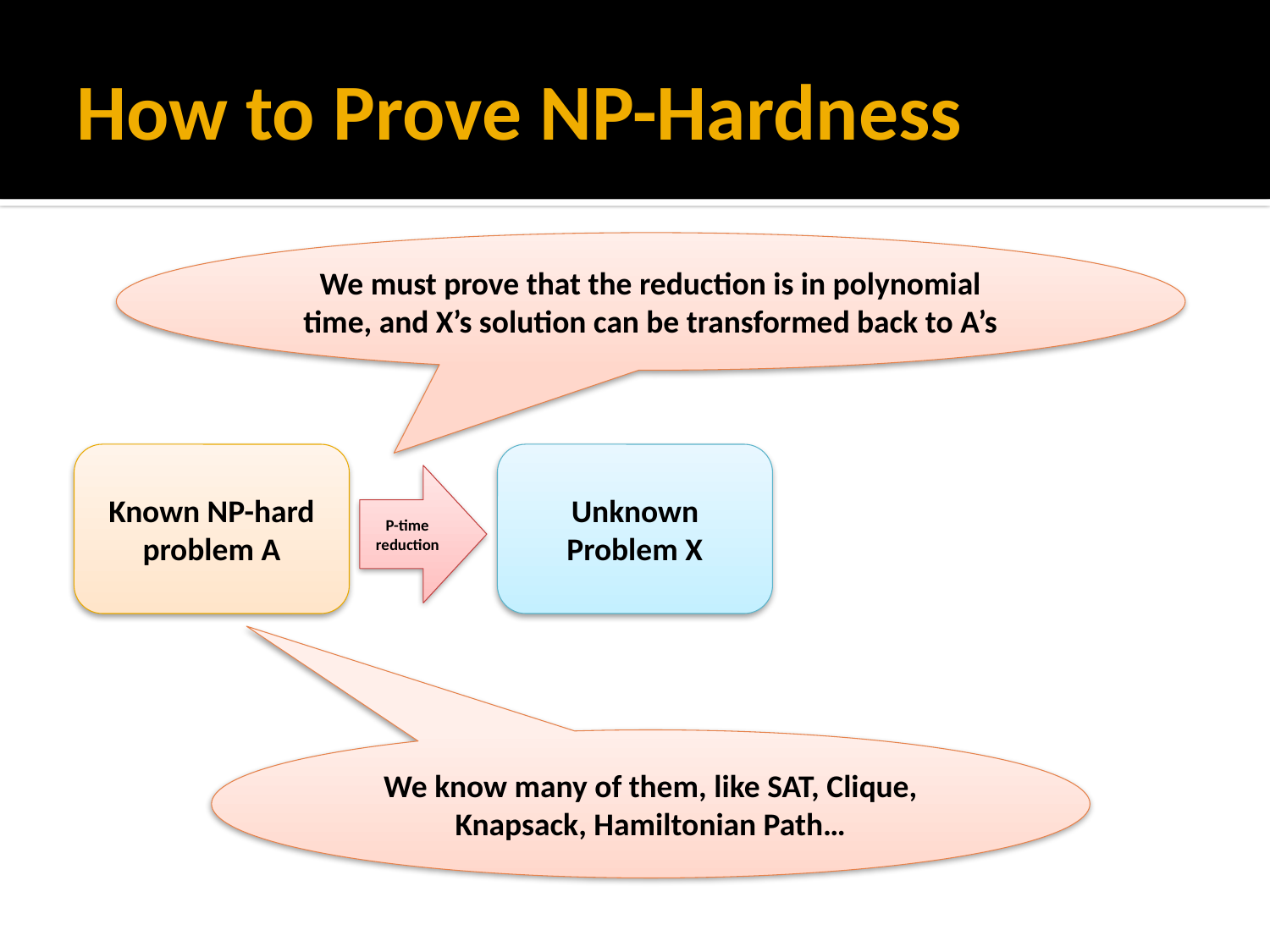

# How to Prove NP-Hardness
We must prove that the reduction is in polynomial time, and X’s solution can be transformed back to A’s
Known NP-hard problem A
Unknown Problem X
P-time reduction
We know many of them, like SAT, Clique, Knapsack, Hamiltonian Path…